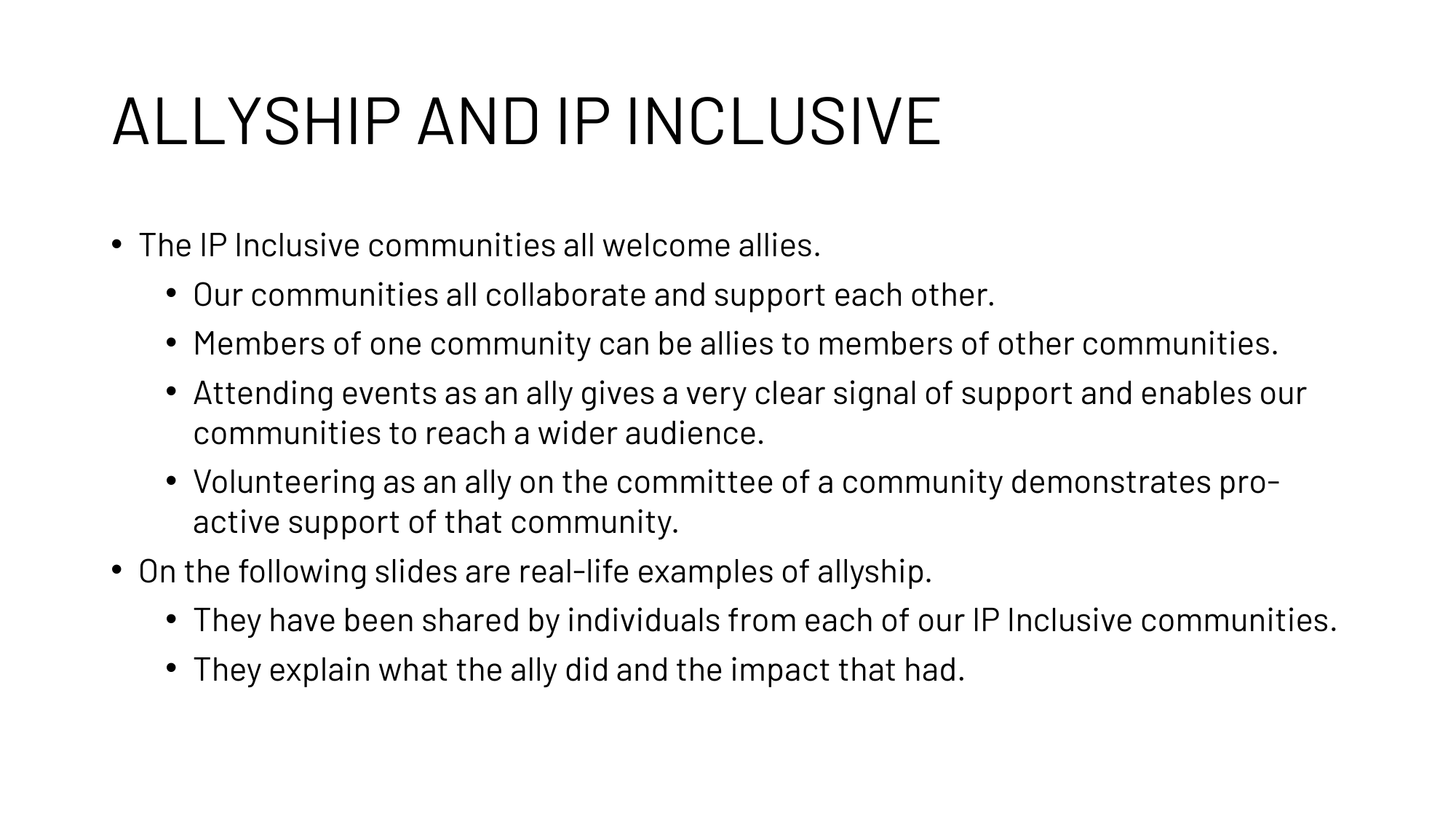

# ALLYSHIP AND IP INCLUSIVE
The IP Inclusive communities all welcome allies.
Our communities all collaborate and support each other.
Members of one community can be allies to members of other communities.
Attending events as an ally gives a very clear signal of support and enables our communities to reach a wider audience.
Volunteering as an ally on the committee of a community demonstrates pro-active support of that community.
On the following slides are real-life examples of allyship.
They have been shared by individuals from each of our IP Inclusive communities.
They explain what the ally did and the impact that had.